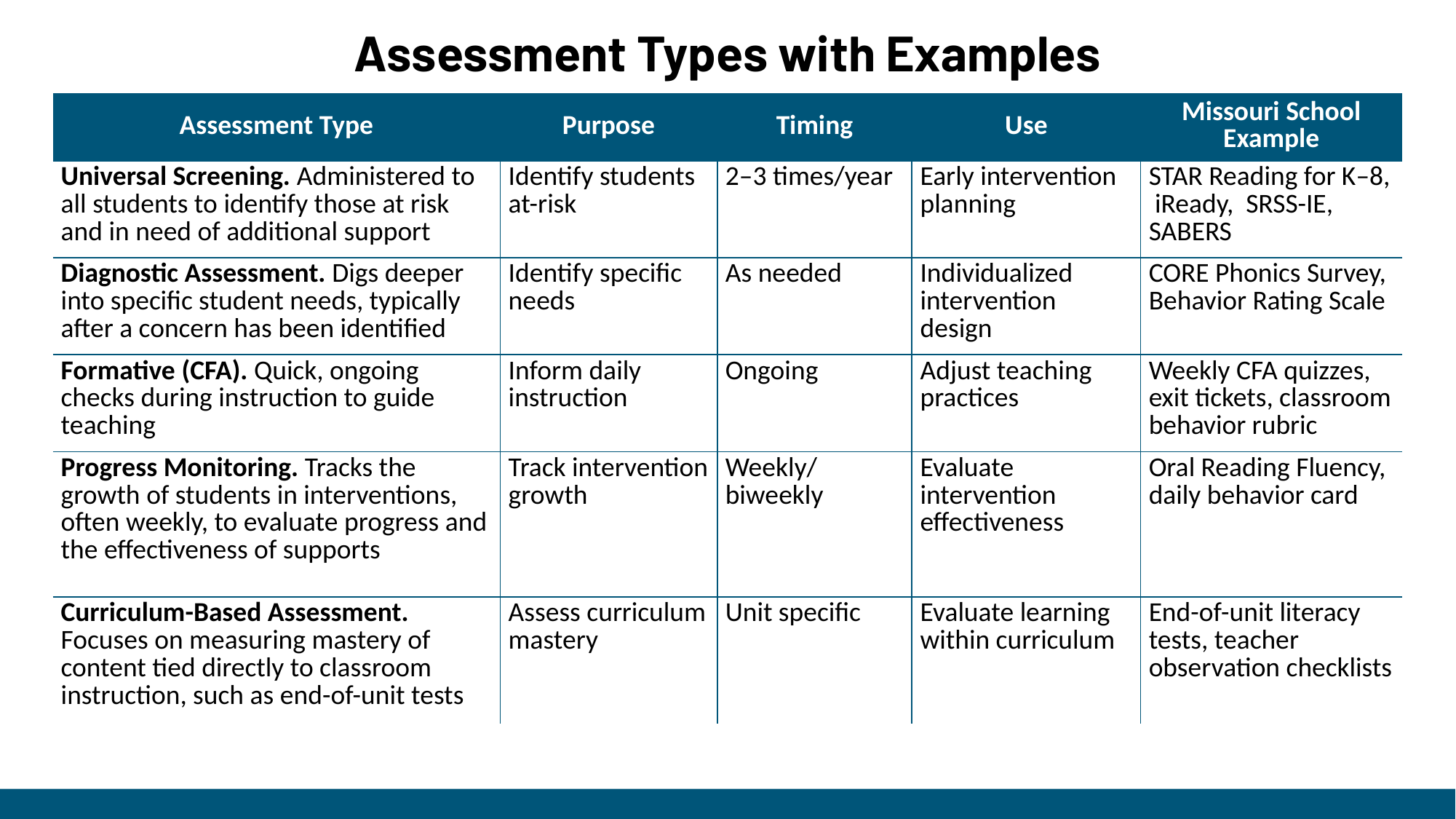

# Assessment Types with Examples
| Assessment Type | Purpose | Timing | Use | Missouri School Example |
| --- | --- | --- | --- | --- |
| Universal Screening. Administered to all students to identify those at risk and in need of additional support | Identify students at-risk | 2–3 times/year | Early intervention planning | STAR Reading for K–8, iReady, SRSS-IE, SABERS |
| Diagnostic Assessment. Digs deeper into specific student needs, typically after a concern has been identified | Identify specific needs | As needed | Individualized intervention design | CORE Phonics Survey, Behavior Rating Scale |
| Formative (CFA). Quick, ongoing checks during instruction to guide teaching | Inform daily instruction | Ongoing | Adjust teaching practices | Weekly CFA quizzes, exit tickets, classroom behavior rubric |
| Progress Monitoring. Tracks the growth of students in interventions, often weekly, to evaluate progress and the effectiveness of supports | Track intervention growth | Weekly/ biweekly | Evaluate intervention effectiveness | Oral Reading Fluency, daily behavior card |
| Curriculum-Based Assessment. Focuses on measuring mastery of content tied directly to classroom instruction, such as end-of-unit tests | Assess curriculum mastery | Unit specific | Evaluate learning within curriculum | End-of-unit literacy tests, teacher observation checklists |